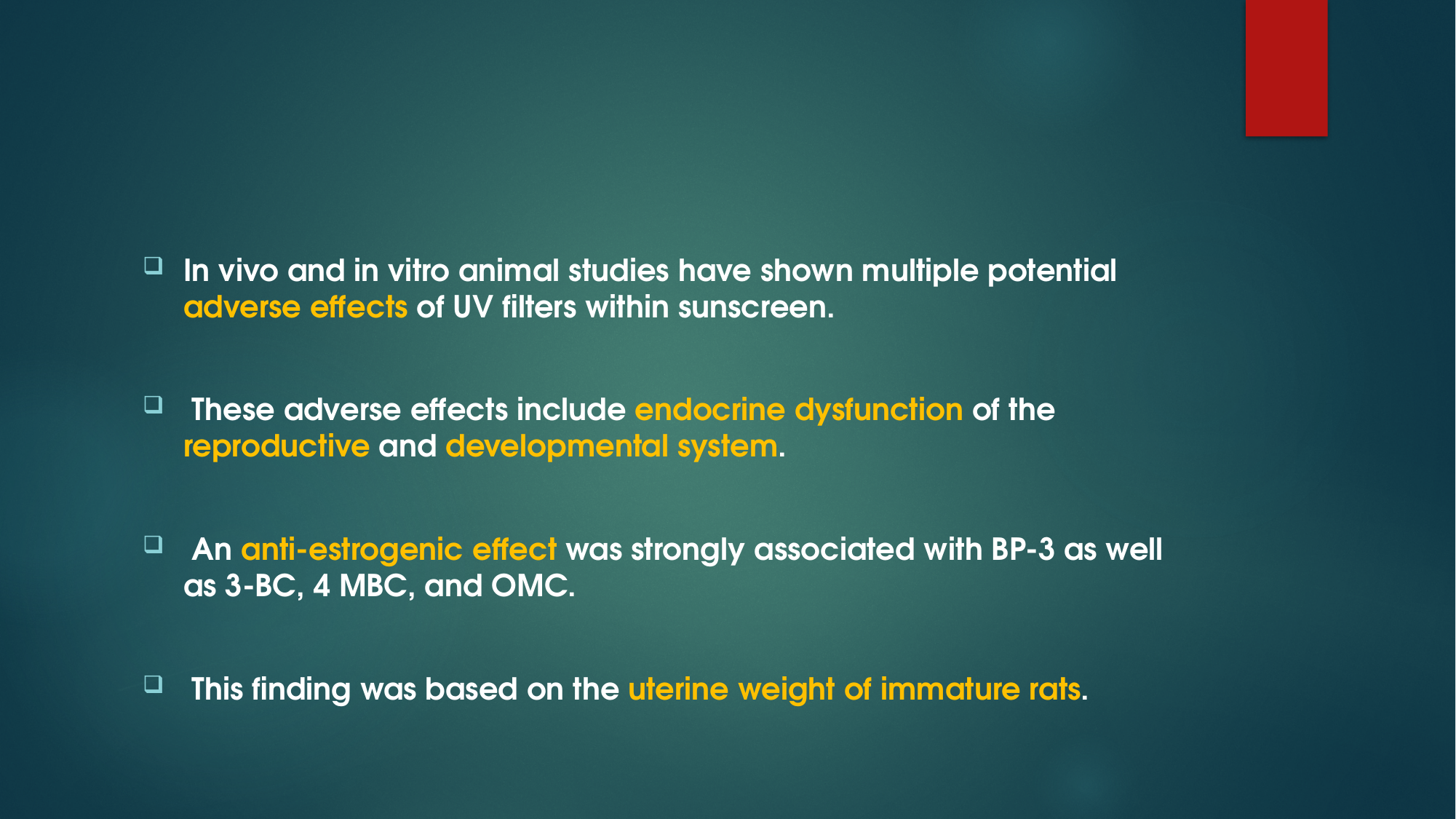

#
In vivo and in vitro animal studies have shown multiple potential adverse effects of UV filters within sunscreen.

 These adverse effects include endocrine dysfunction of the reproductive and developmental system.

 An anti-estrogenic effect was strongly associated with BP-3 as well as 3-BC, 4 MBC, and OMC.

 This finding was based on the uterine weight of immature rats.